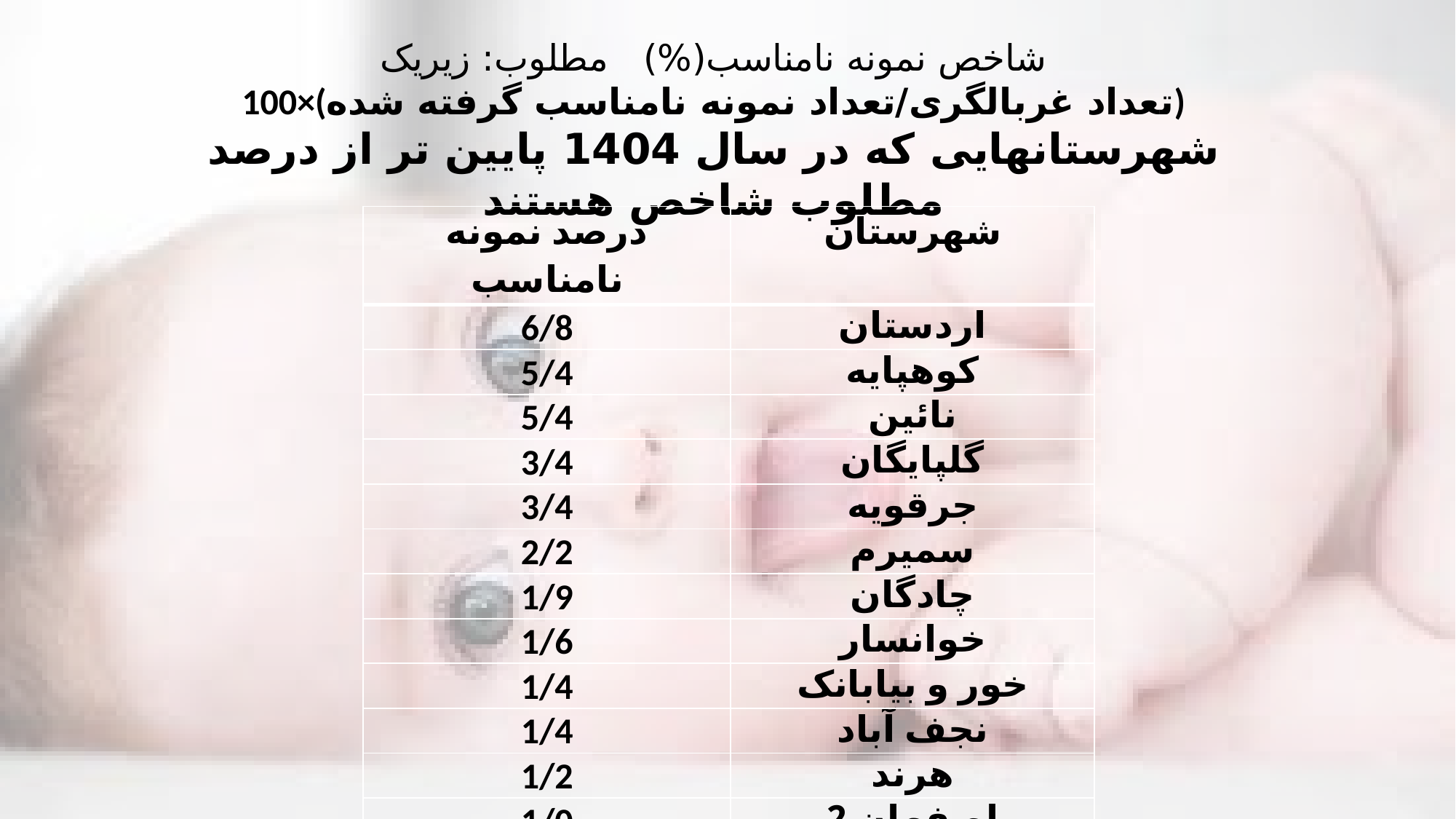

شاخص نمونه نامناسب(%)   مطلوب: زیریک
100×(تعداد غربالگری/تعداد نمونه نامناسب گرفته شده)
شهرستانهایی که در سال 1404 پایین تر از درصد مطلوب شاخص هستند
| درصد نمونه نامناسب | شهرستان |
| --- | --- |
| 6/8 | اردستان |
| 5/4 | کوهپایه |
| 5/4 | نائین |
| 3/4 | گلپایگان |
| 3/4 | جرقویه |
| 2/2 | سمیرم |
| 1/9 | چادگان |
| 1/6 | خوانسار |
| 1/4 | خور و بیابانک |
| 1/4 | نجف آباد |
| 1/2 | هرند |
| 1/0 | اصفهان 2 |